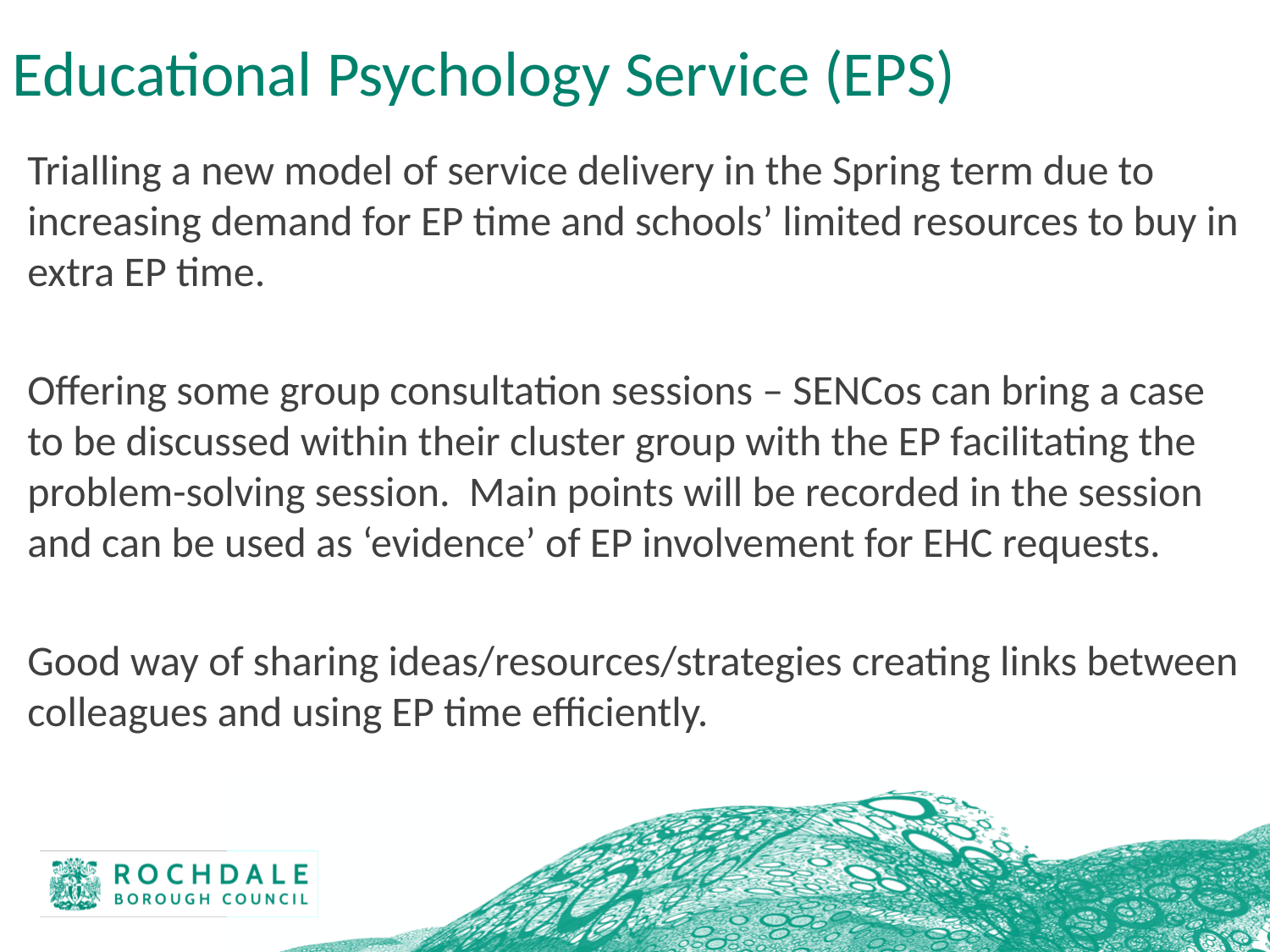

# Educational Psychology Service (EPS)
Trialling a new model of service delivery in the Spring term due to increasing demand for EP time and schools’ limited resources to buy in extra EP time.

Offering some group consultation sessions – SENCos can bring a case to be discussed within their cluster group with the EP facilitating the problem-solving session.  Main points will be recorded in the session and can be used as ‘evidence’ of EP involvement for EHC requests.

Good way of sharing ideas/resources/strategies creating links between colleagues and using EP time efficiently.